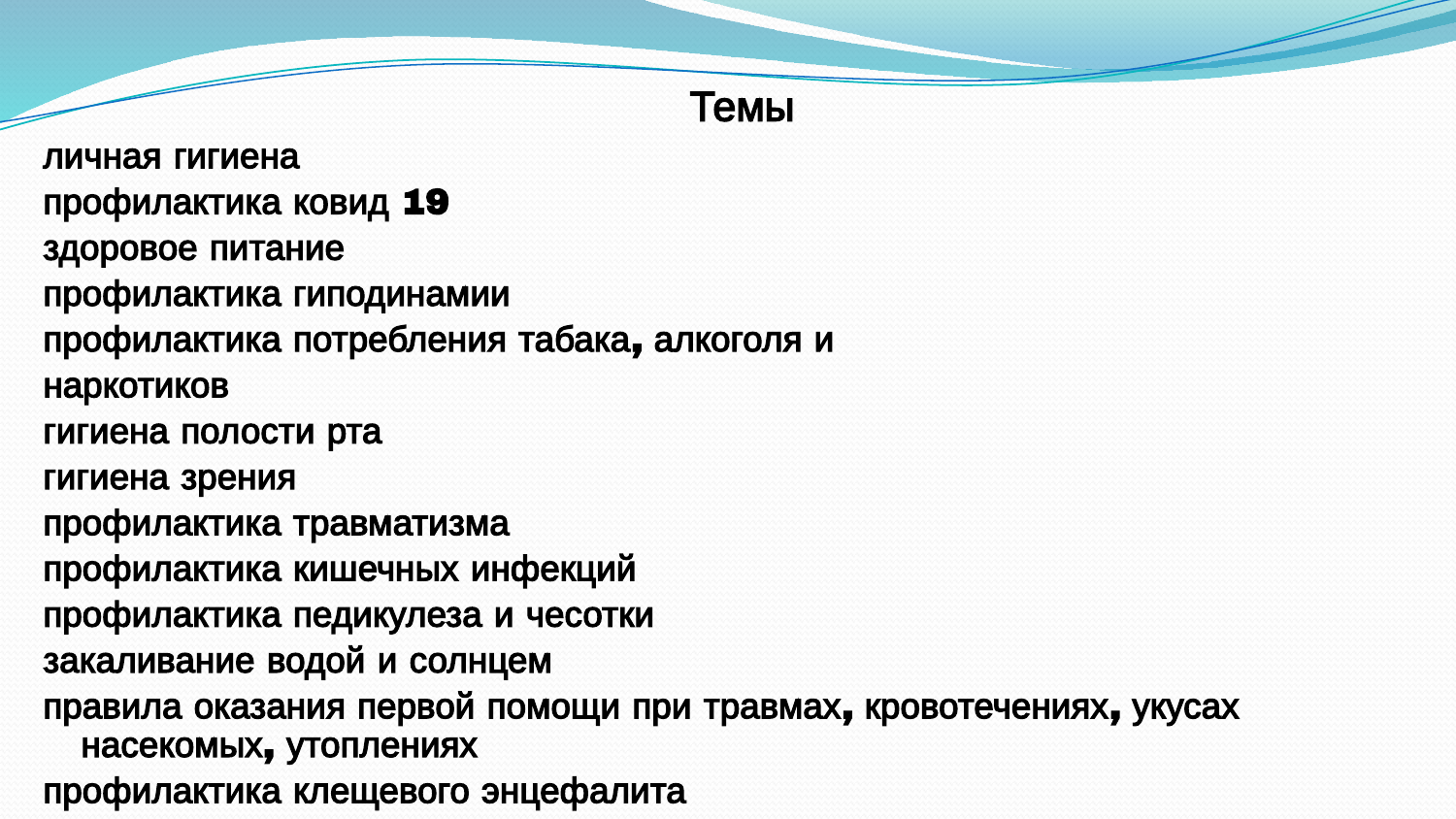

#

Темы
личная гигиена
профилактика ковид 19
здоровое питание
профилактика гиподинамии
профилактика потребления табака, алкоголя и
наркотиков
гигиена полости рта
гигиена зрения
профилактика травматизма
профилактика кишечных инфекций
профилактика педикулеза и чесотки
закаливание водой и солнцем
правила оказания первой помощи при травмах, кровотечениях, укусах насекомых, утоплениях
профилактика клещевого энцефалита